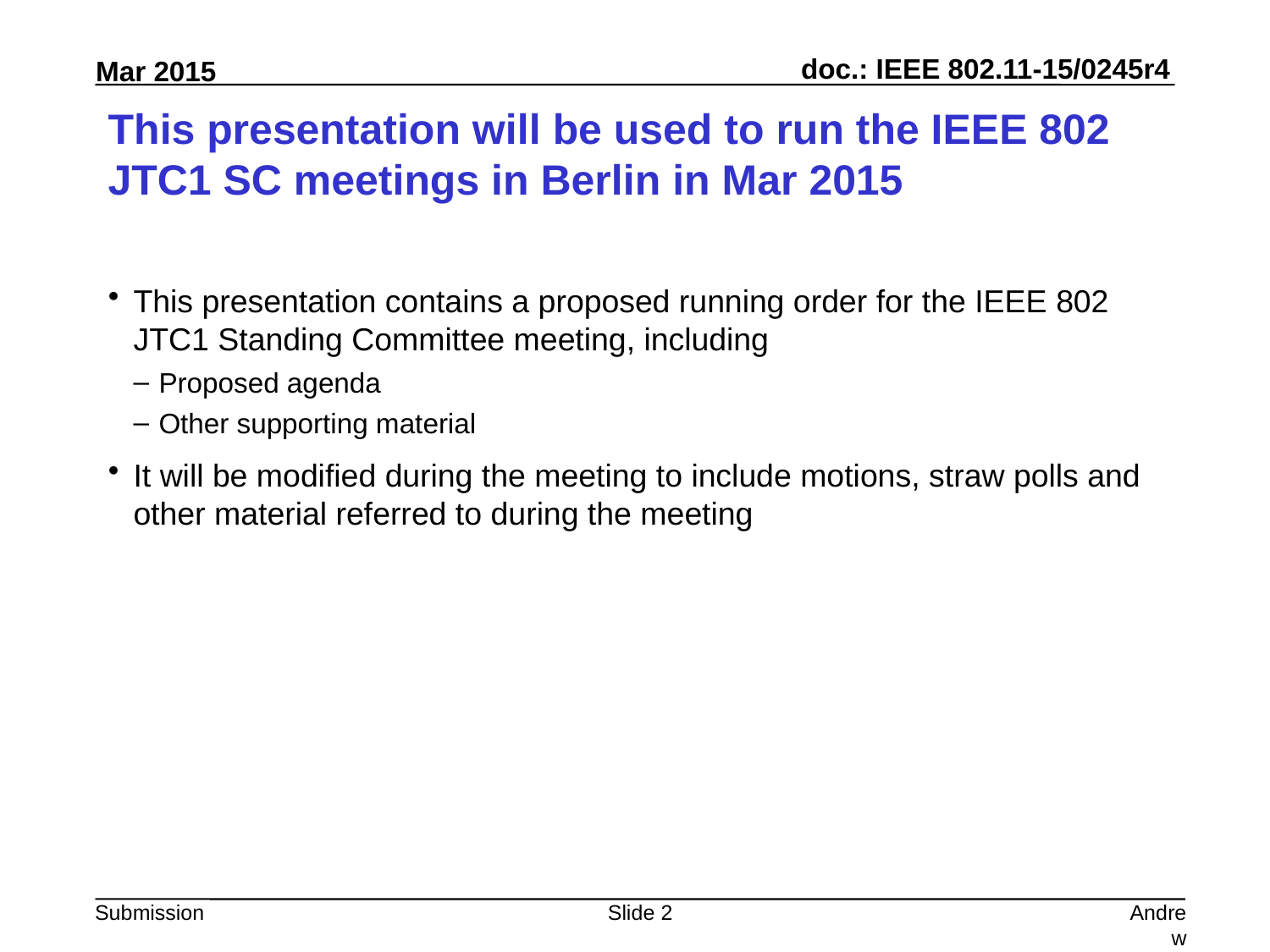

# This presentation will be used to run the IEEE 802 JTC1 SC meetings in Berlin in Mar 2015
This presentation contains a proposed running order for the IEEE 802 JTC1 Standing Committee meeting, including
Proposed agenda
Other supporting material
It will be modified during the meeting to include motions, straw polls and other material referred to during the meeting
Slide 2
Andrew Myles, Cisco